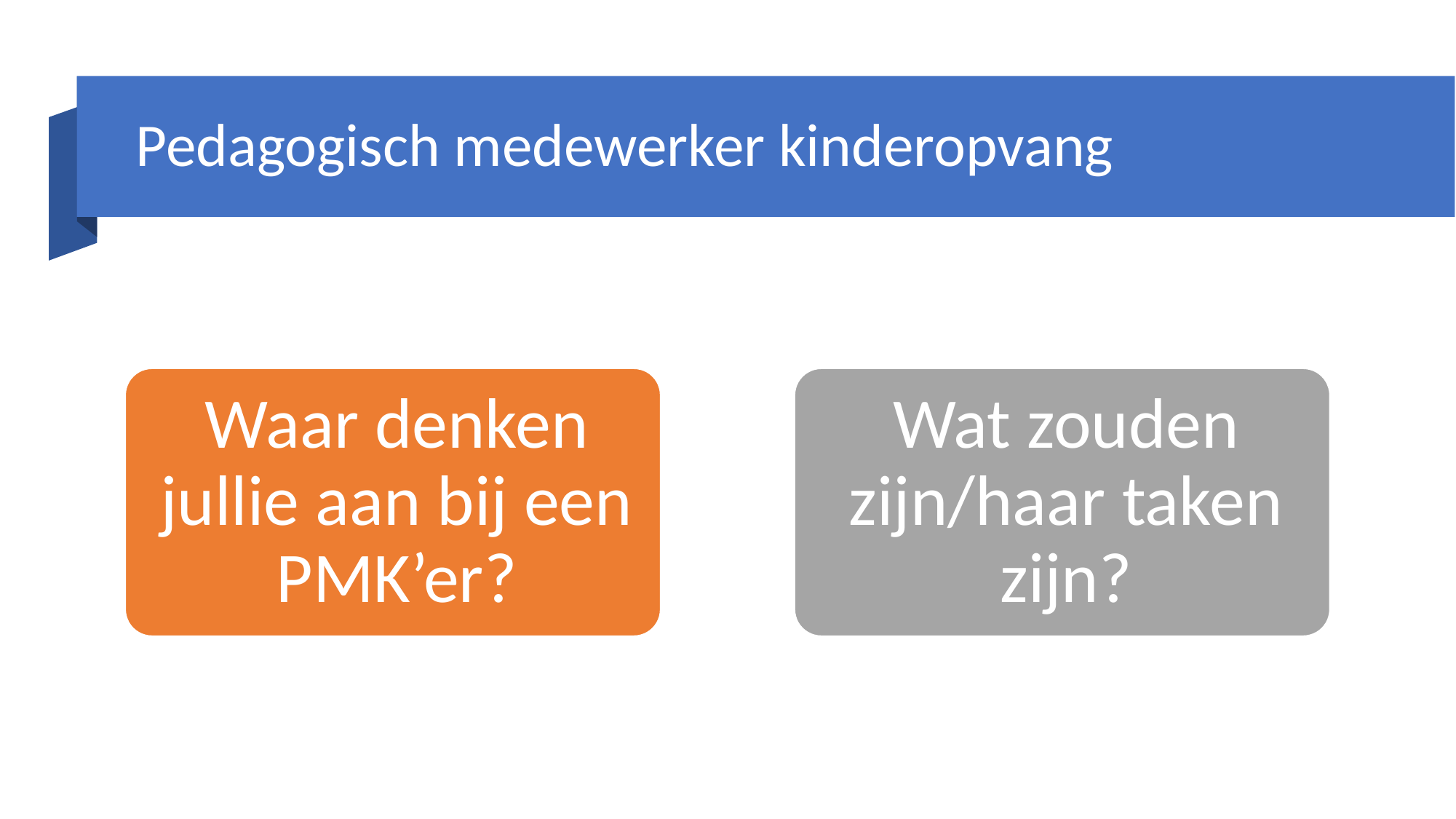

# Pedagogisch medewerker kinderopvang

Waar denken jullie aan bij een PMK’er?
Wat zouden zijn/haar taken zijn?